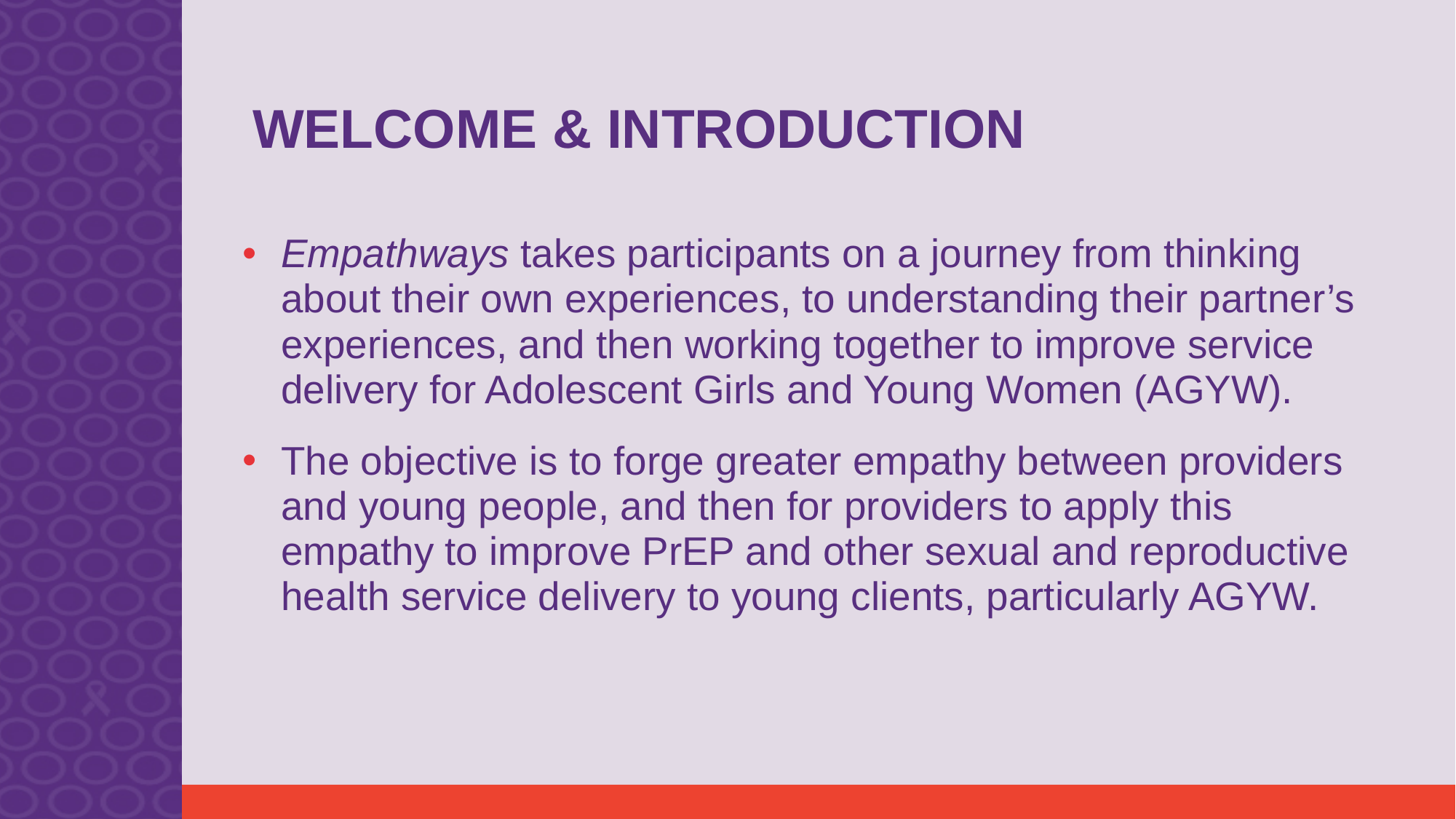

# WELCOME & INTRODUCTION

Empathways takes participants on a journey from thinking about their own experiences, to understanding their partner’s experiences, and then working together to improve service delivery for Adolescent Girls and Young Women (AGYW).
The objective is to forge greater empathy between providers and young people, and then for providers to apply this empathy to improve PrEP and other sexual and reproductive health service delivery to young clients, particularly AGYW.